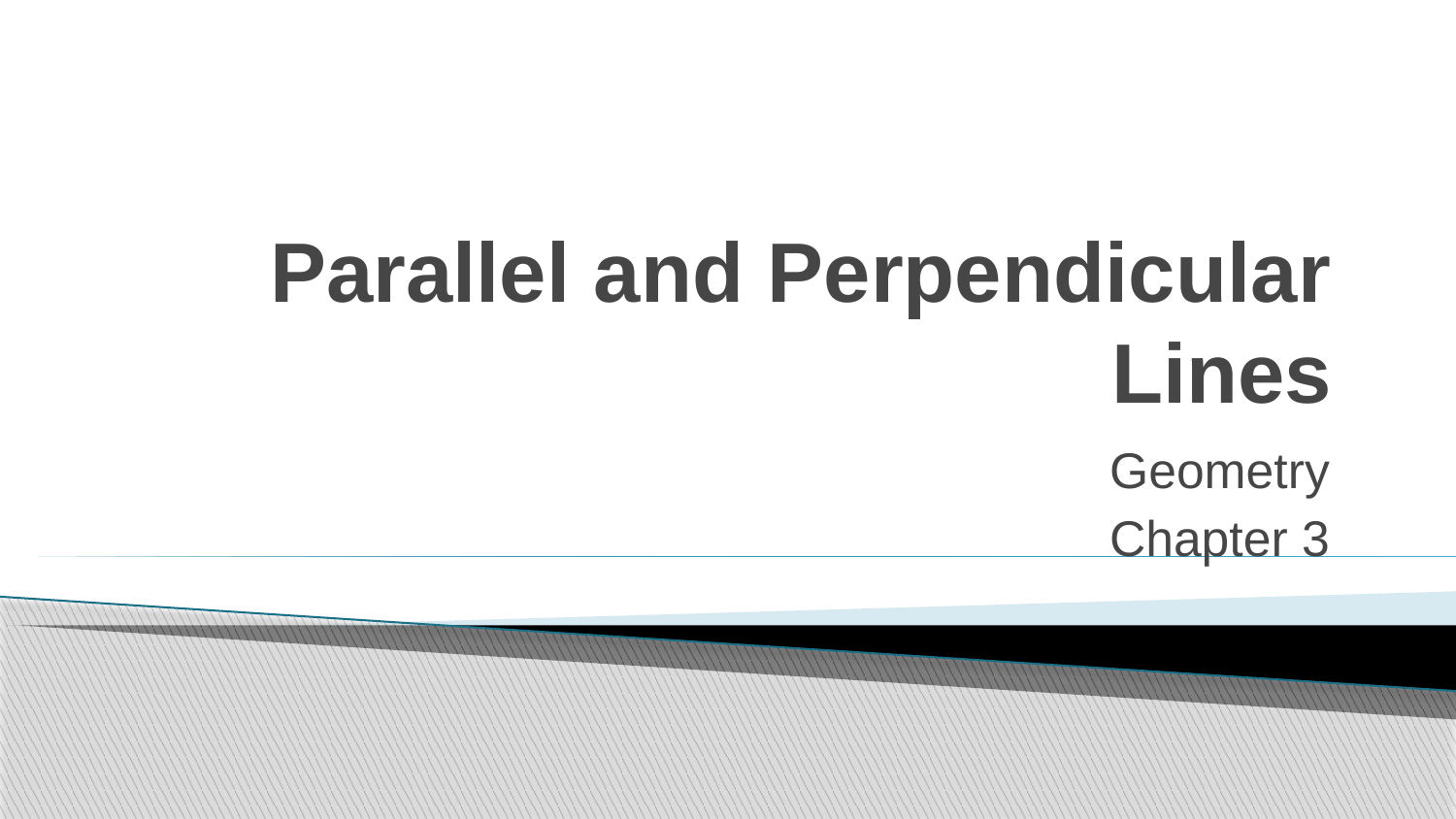

# Parallel and Perpendicular Lines
Geometry
Chapter 3